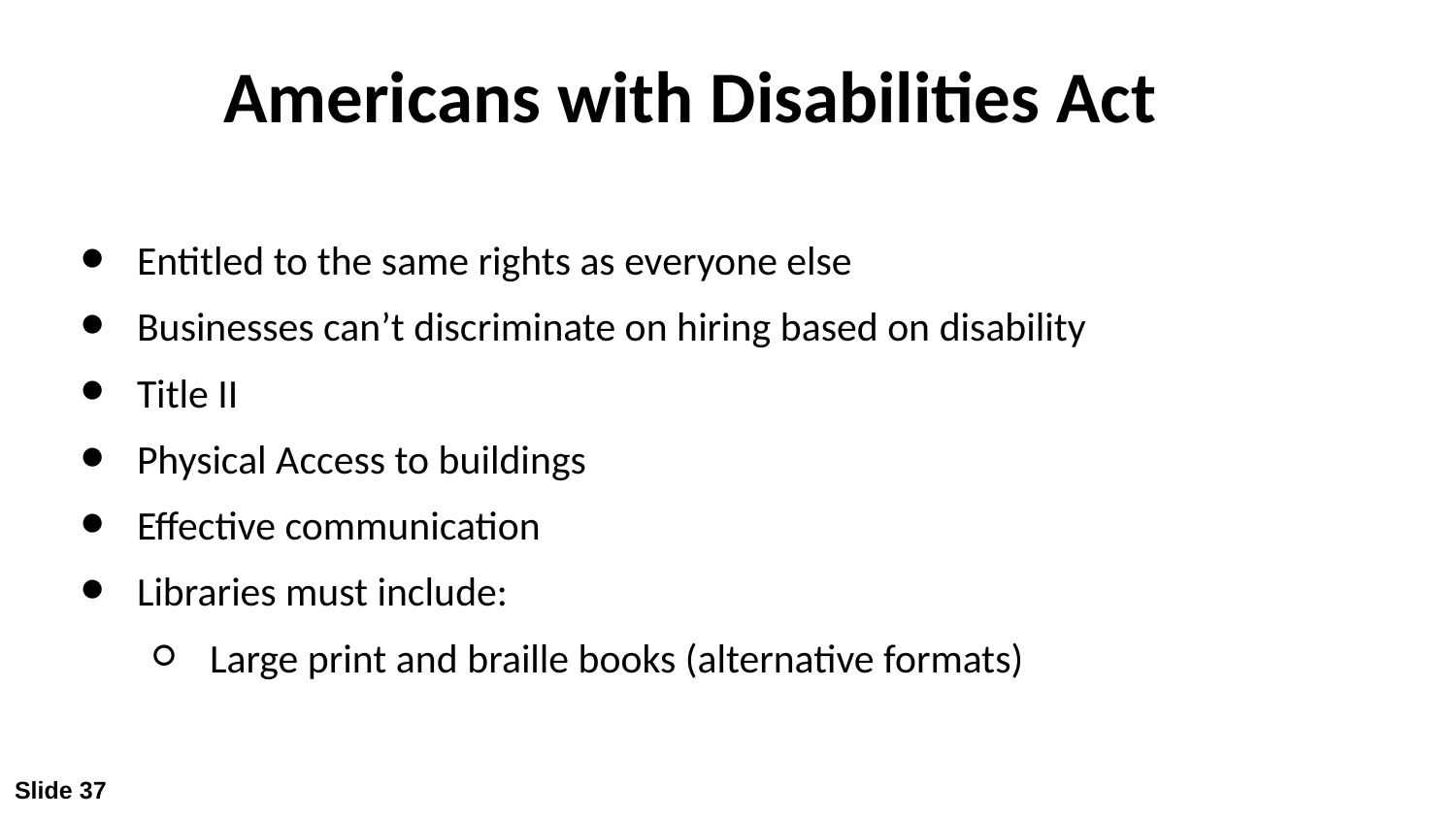

# Americans with Disabilities Act
Entitled to the same rights as everyone else
Businesses can’t discriminate on hiring based on disability
Title II
Physical Access to buildings
Effective communication
Libraries must include:
Large print and braille books (alternative formats)
Slide 37